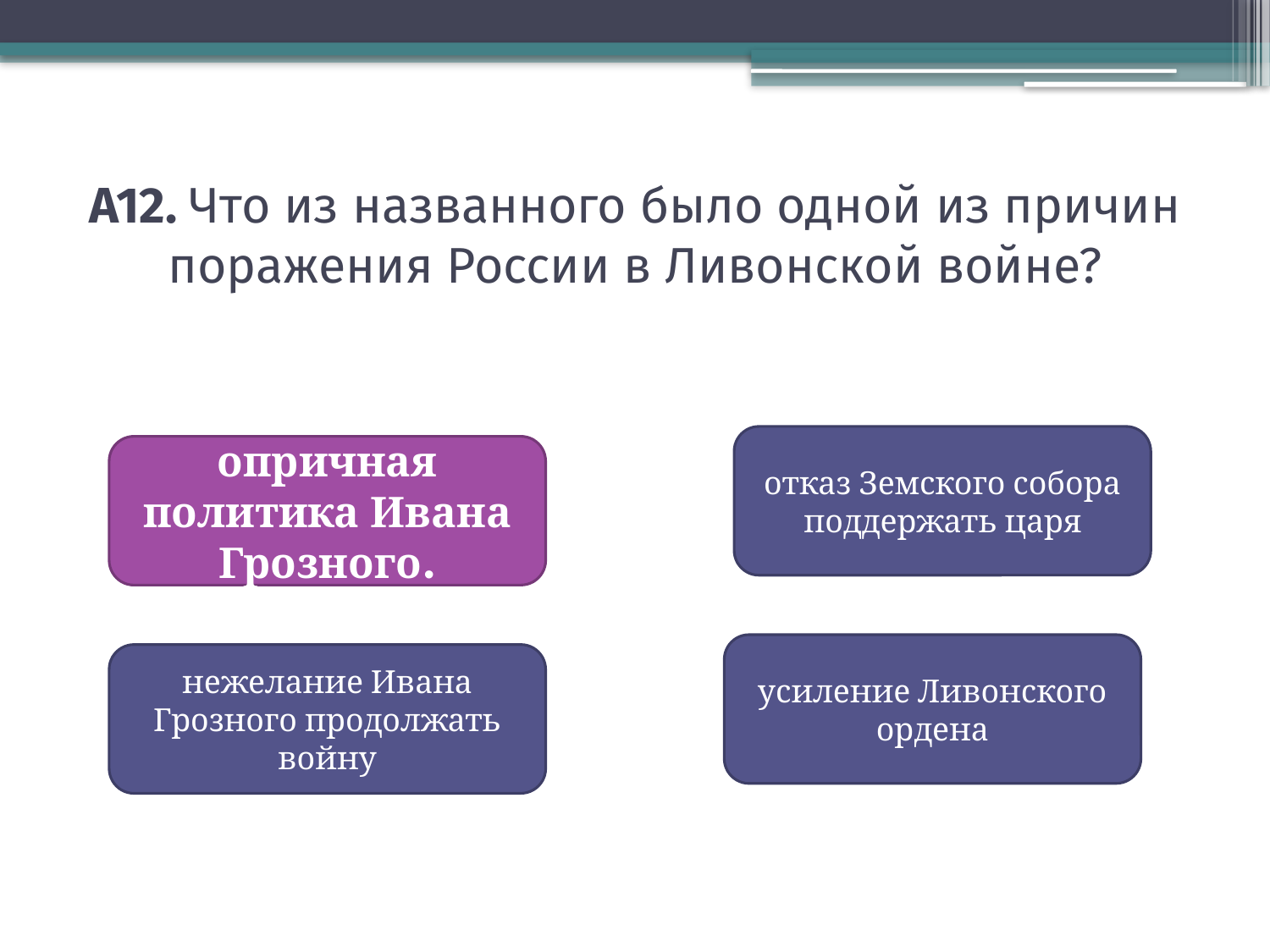

# А12. Что из названного было одной из причин поражения России в Ливонской войне?
отказ Земского собора поддержать царя
опричная политика Ивана Грозного.
усиление Ливонского ордена
нежелание Ивана Грозного продолжать войну